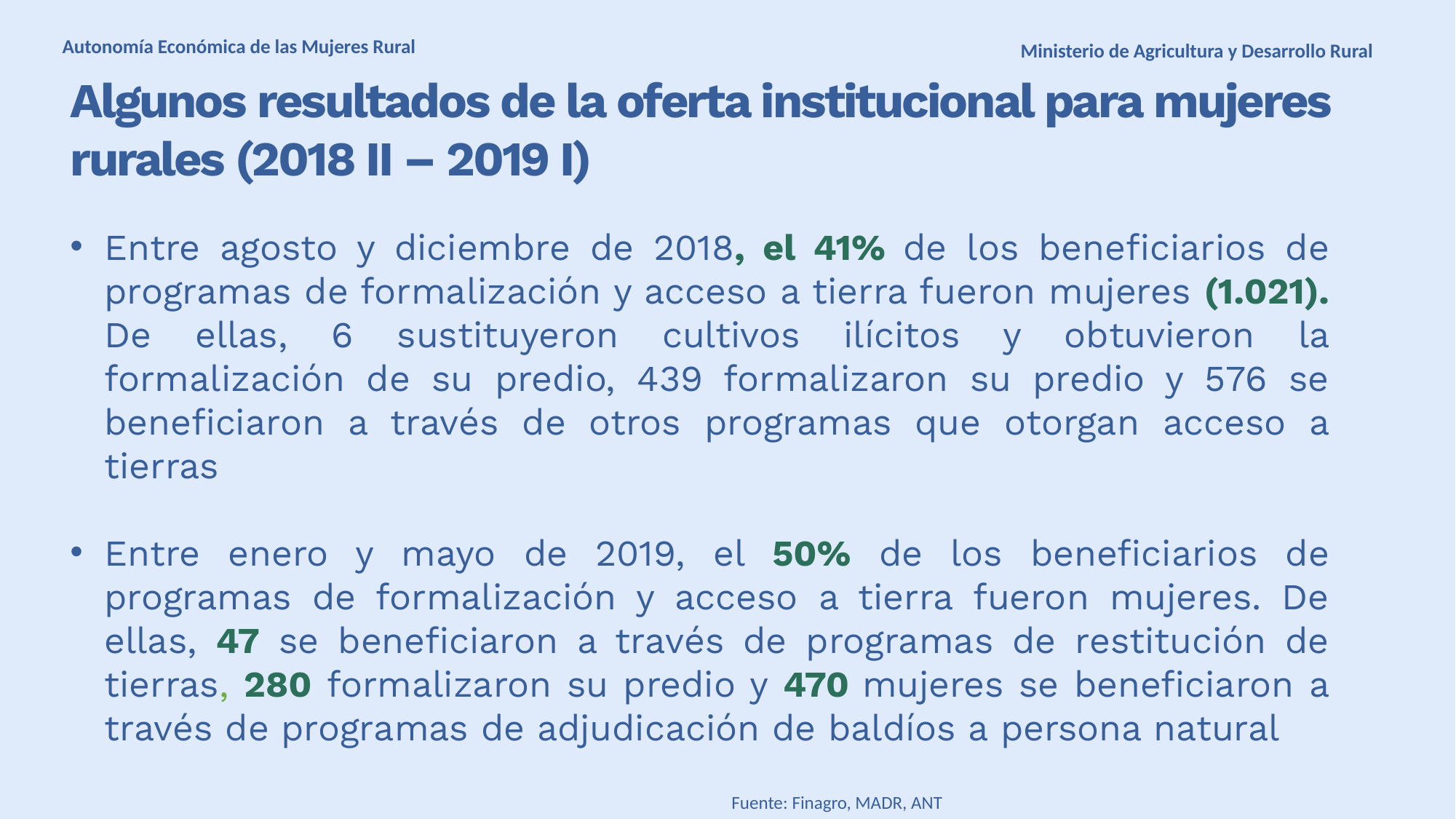

Autonomía Económica de las Mujeres Rural
Ministerio de Agricultura y Desarrollo Rural
Algunos resultados de la oferta institucional para mujeres rurales (2018 II – 2019 I)

Entre agosto y diciembre de 2018, el 41% de los beneficiarios de programas de formalización y acceso a tierra fueron mujeres (1.021). De ellas, 6 sustituyeron cultivos ilícitos y obtuvieron la formalización de su predio, 439 formalizaron su predio y 576 se beneficiaron a través de otros programas que otorgan acceso a tierras

Entre enero y mayo de 2019, el 50% de los beneficiarios de programas de formalización y acceso a tierra fueron mujeres. De ellas, 47 se beneficiaron a través de programas de restitución de tierras, 280 formalizaron su predio y 470 mujeres se beneficiaron a través de programas de adjudicación de baldíos a persona natural
Fuente: Finagro, MADR, ANT